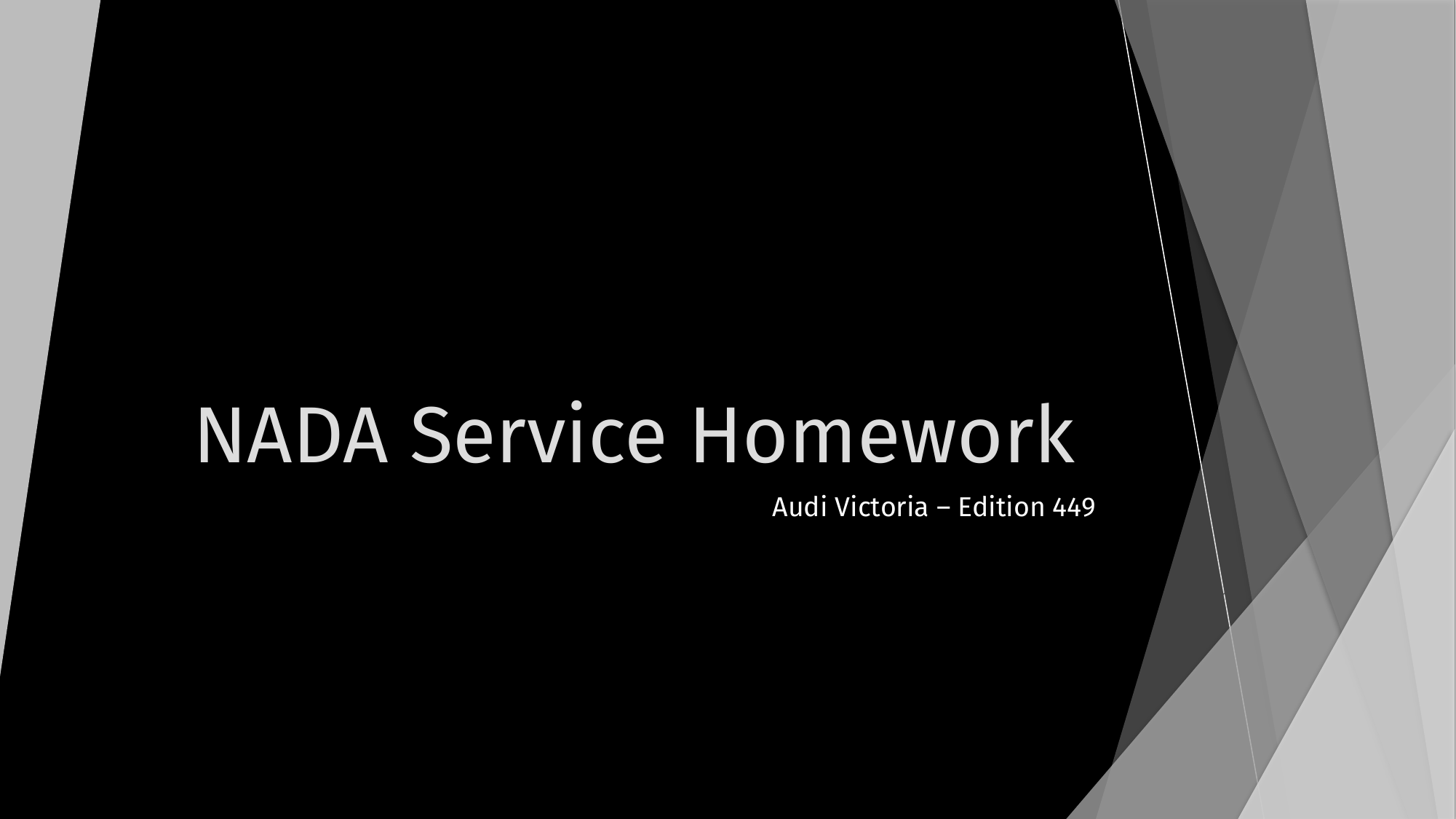

# NADA Service Homework
Audi Victoria – Edition 449